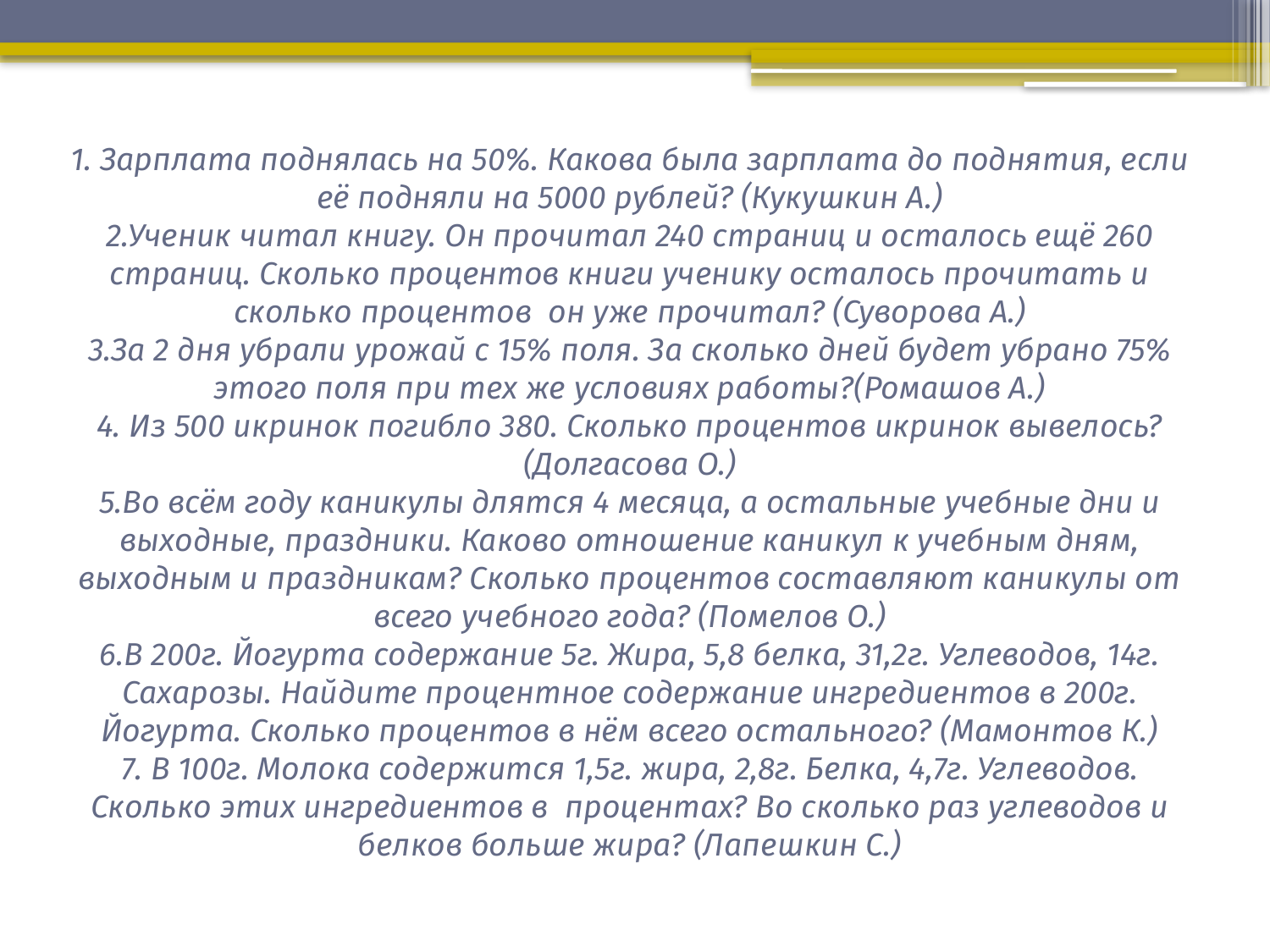

# 1. Зарплата поднялась на 50%. Какова была зарплата до поднятия, если её подняли на 5000 рублей? (Кукушкин А.) 2.Ученик читал книгу. Он прочитал 240 страниц и осталось ещё 260 страниц. Сколько процентов книги ученику осталось прочитать и сколько процентов  он уже прочитал? (Суворова А.) 3.За 2 дня убрали урожай с 15% поля. За сколько дней будет убрано 75% этого поля при тех же условиях работы?(Ромашов А.) 4. Из 500 икринок погибло 380. Сколько процентов икринок вывелось? (Долгасова О.) 5.Во всём году каникулы длятся 4 месяца, а остальные учебные дни и выходные, праздники. Каково отношение каникул к учебным дням, выходным и праздникам? Сколько процентов составляют каникулы от всего учебного года? (Помелов О.) 6.В 200г. Йогурта содержание 5г. Жира, 5,8 белка, 31,2г. Углеводов, 14г. Сахарозы. Найдите процентное содержание ингредиентов в 200г. Йогурта. Сколько процентов в нём всего остального? (Мамонтов К.) 7. В 100г. Молока содержится 1,5г. жира, 2,8г. Белка, 4,7г. Углеводов. Сколько этих ингредиентов в  процентах? Во сколько раз углеводов и белков больше жира? (Лапешкин С.)